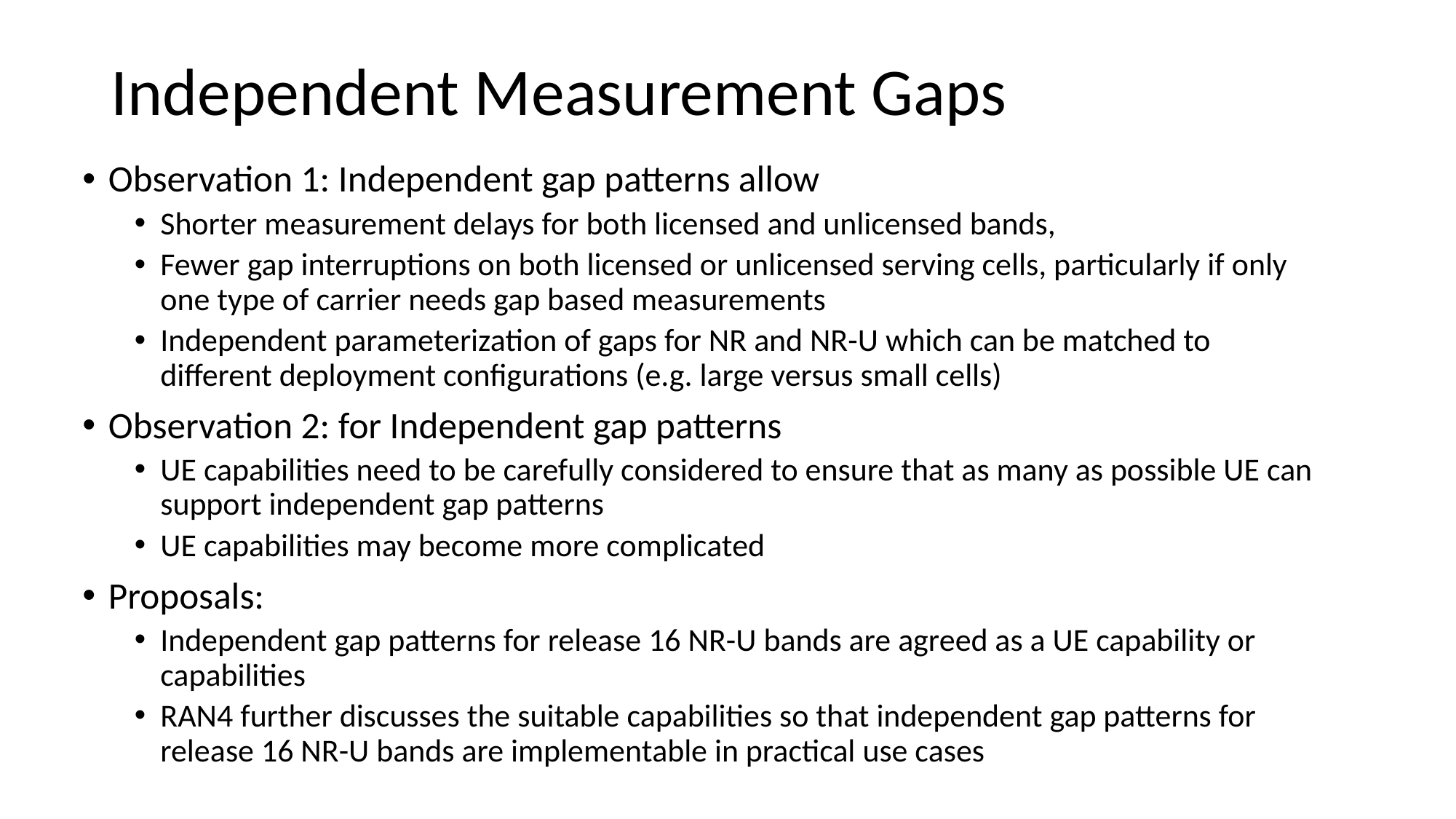

# Independent Measurement Gaps
Observation 1: Independent gap patterns allow
Shorter measurement delays for both licensed and unlicensed bands,
Fewer gap interruptions on both licensed or unlicensed serving cells, particularly if only one type of carrier needs gap based measurements
Independent parameterization of gaps for NR and NR-U which can be matched to different deployment configurations (e.g. large versus small cells)
Observation 2: for Independent gap patterns
UE capabilities need to be carefully considered to ensure that as many as possible UE can support independent gap patterns
UE capabilities may become more complicated
Proposals:
Independent gap patterns for release 16 NR-U bands are agreed as a UE capability or capabilities
RAN4 further discusses the suitable capabilities so that independent gap patterns for release 16 NR-U bands are implementable in practical use cases